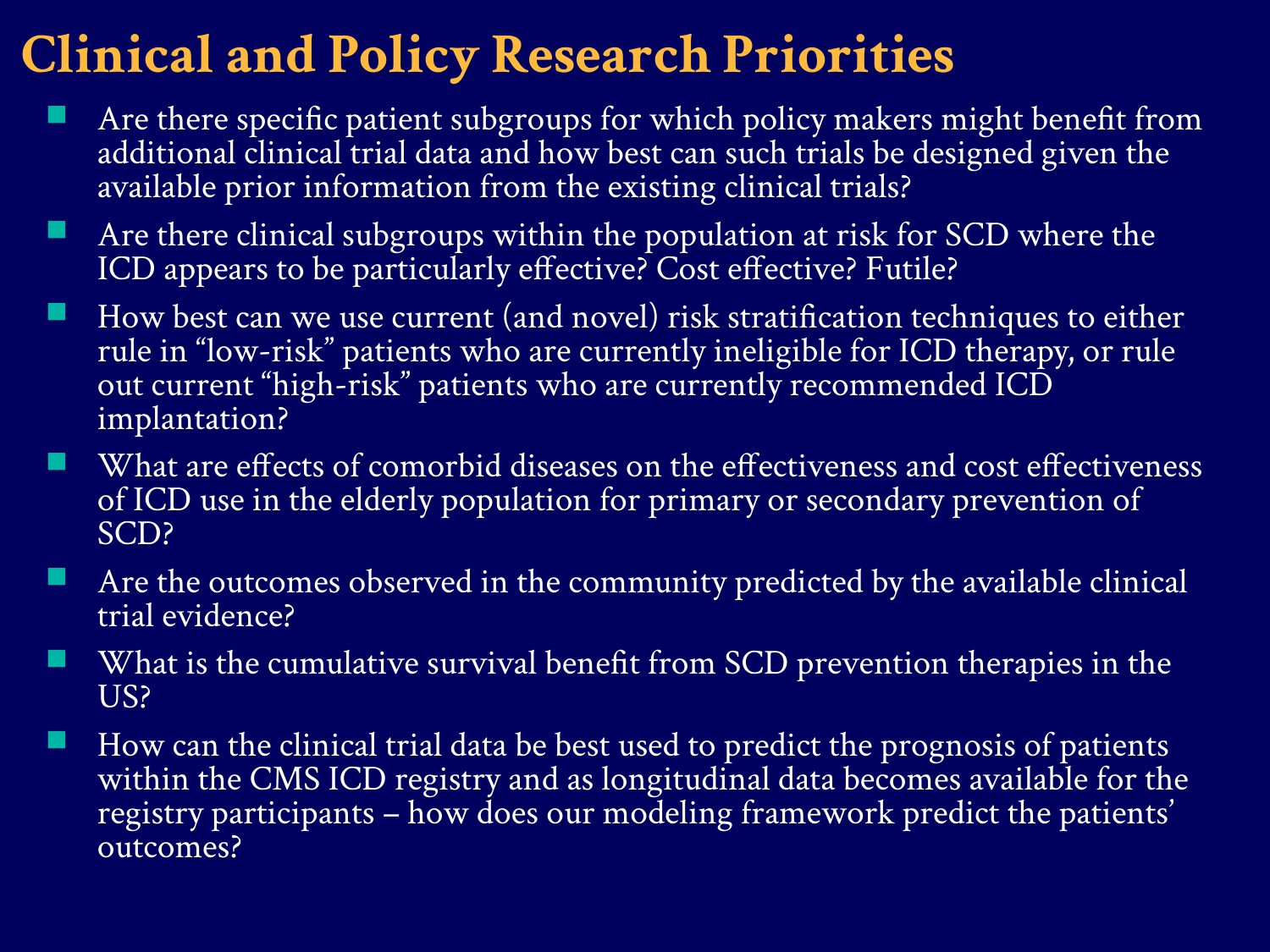

# Clinical and Policy Research Priorities
Are there specific patient subgroups for which policy makers might benefit from additional clinical trial data and how best can such trials be designed given the available prior information from the existing clinical trials?
Are there clinical subgroups within the population at risk for SCD where the ICD appears to be particularly effective? Cost effective? Futile?
How best can we use current (and novel) risk stratification techniques to either rule in “low-risk” patients who are currently ineligible for ICD therapy, or rule out current “high-risk” patients who are currently recommended ICD implantation?
What are effects of comorbid diseases on the effectiveness and cost effectiveness of ICD use in the elderly population for primary or secondary prevention of SCD?
Are the outcomes observed in the community predicted by the available clinical trial evidence?
What is the cumulative survival benefit from SCD prevention therapies in the US?
How can the clinical trial data be best used to predict the prognosis of patients within the CMS ICD registry and as longitudinal data becomes available for the registry participants – how does our modeling framework predict the patients’ outcomes?